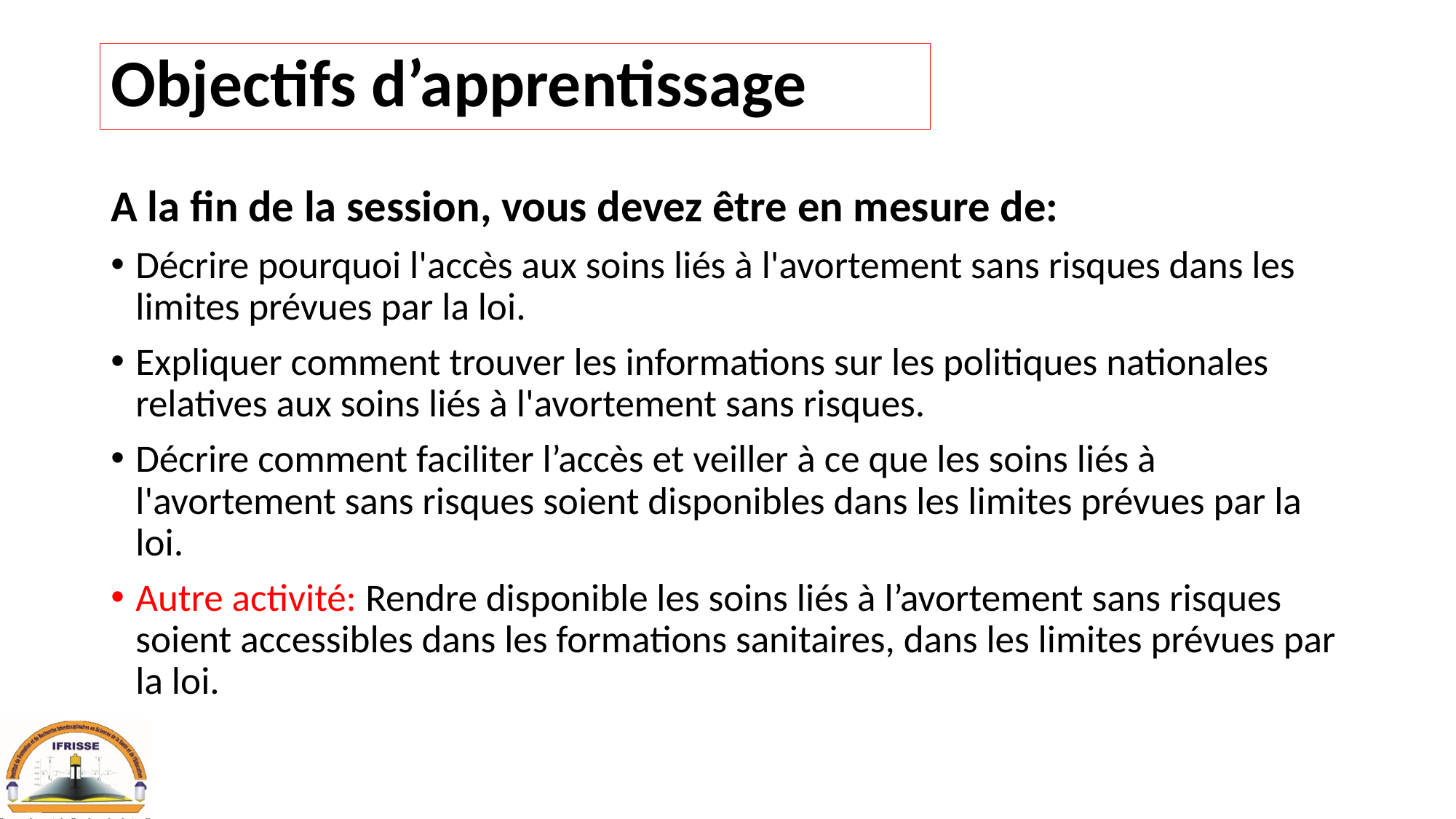

# Objectifs d’apprentissage
A la fin de la session, vous devez être en mesure de:
Décrire pourquoi l'accès aux soins liés à l'avortement sans risques dans les limites prévues par la loi.
Expliquer comment trouver les informations sur les politiques nationales relatives aux soins liés à l'avortement sans risques.
Décrire comment faciliter l’accès et veiller à ce que les soins liés à l'avortement sans risques soient disponibles dans les limites prévues par la loi.
Autre activité: Rendre disponible les soins liés à l’avortement sans risques soient accessibles dans les formations sanitaires, dans les limites prévues par la loi.